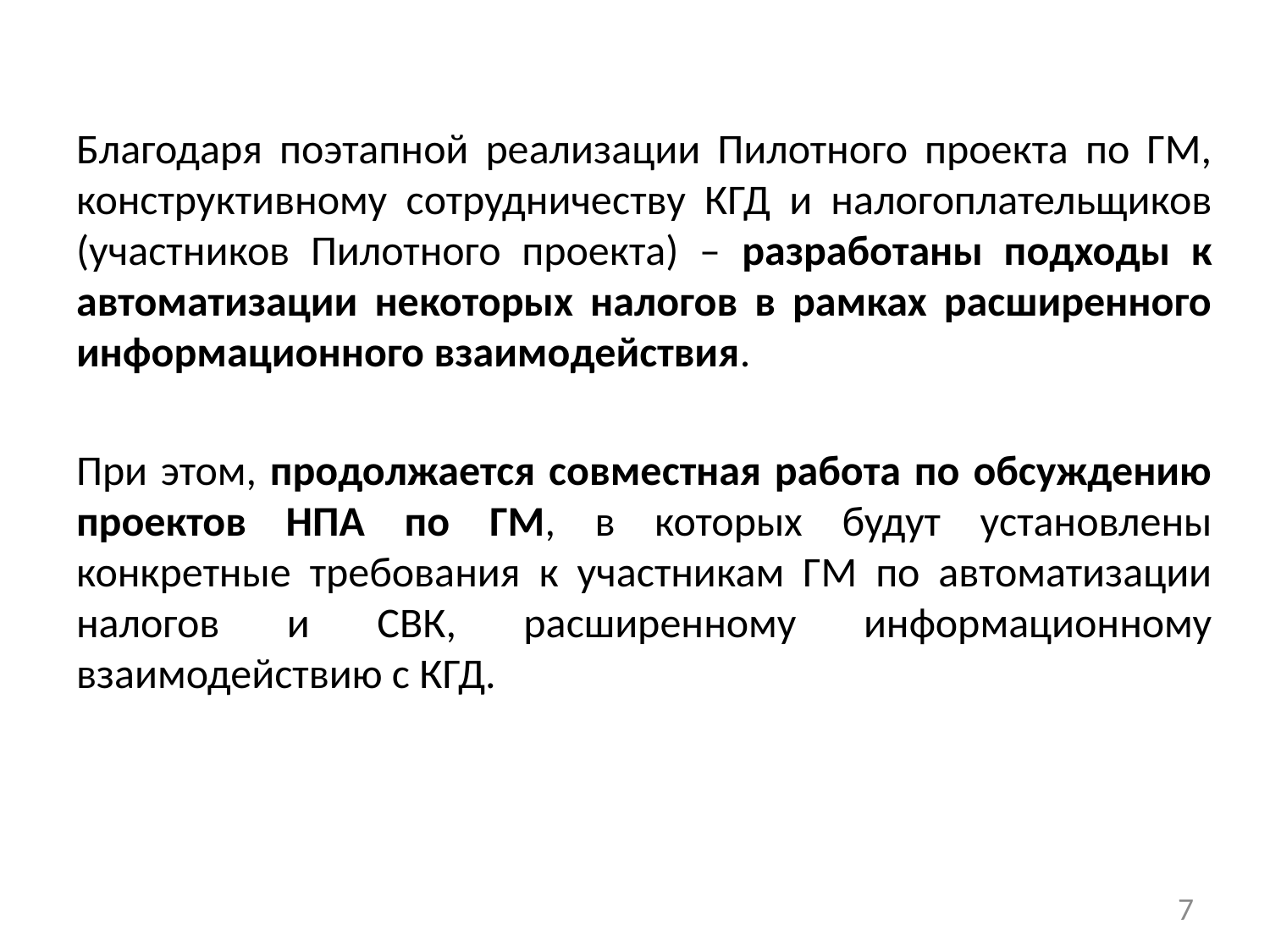

Благодаря поэтапной реализации Пилотного проекта по ГМ, конструктивному сотрудничеству КГД и налогоплательщиков (участников Пилотного проекта) – разработаны подходы к автоматизации некоторых налогов в рамках расширенного информационного взаимодействия.

При этом, продолжается совместная работа по обсуждению проектов НПА по ГМ, в которых будут установлены конкретные требования к участникам ГМ по автоматизации налогов и СВК, расширенному информационному взаимодействию с КГД.

7